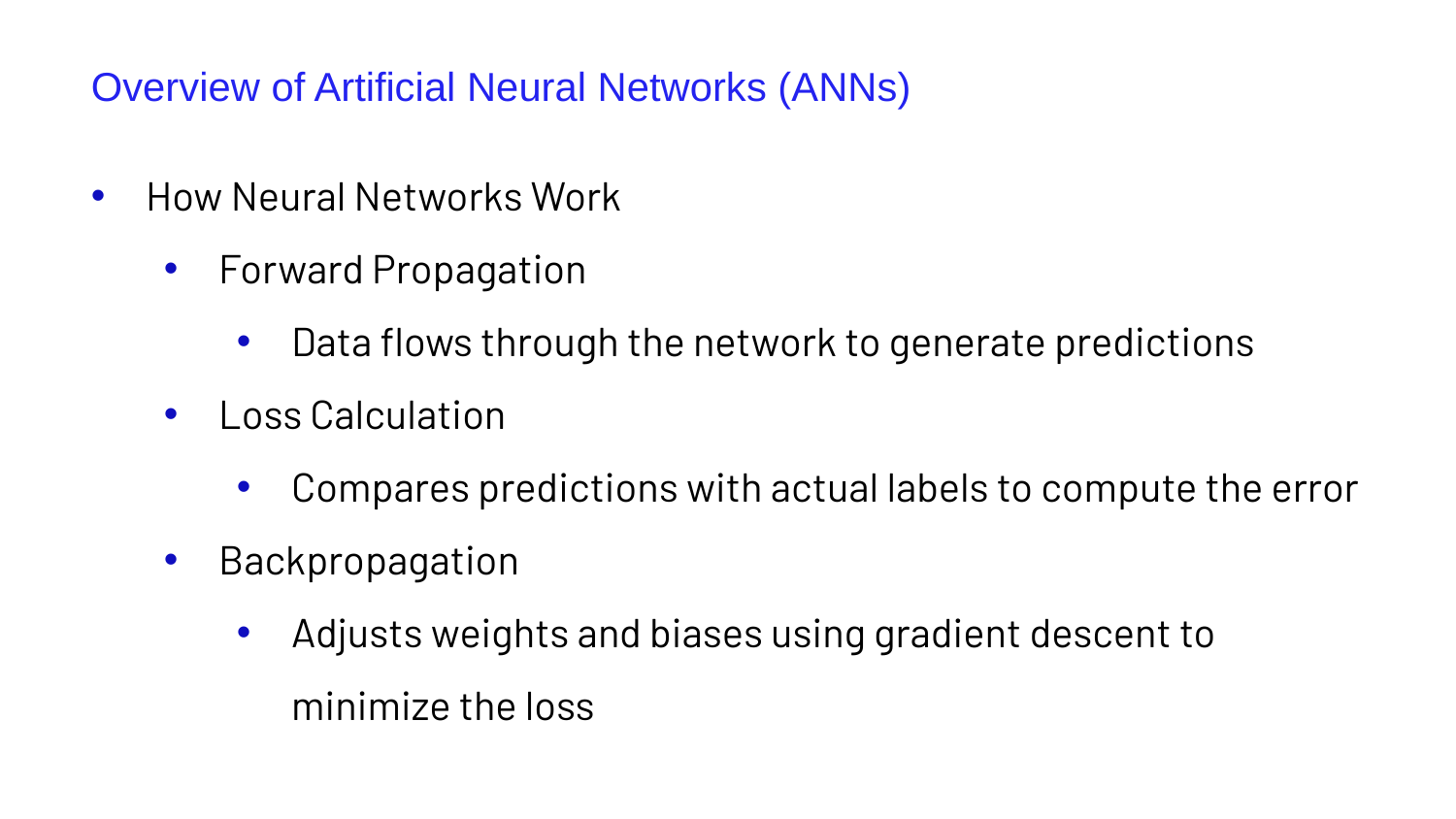

Overview of Artificial Neural Networks (ANNs)
How Neural Networks Work
Forward Propagation
Data flows through the network to generate predictions
Loss Calculation
Compares predictions with actual labels to compute the error
Backpropagation
Adjusts weights and biases using gradient descent to minimize the loss